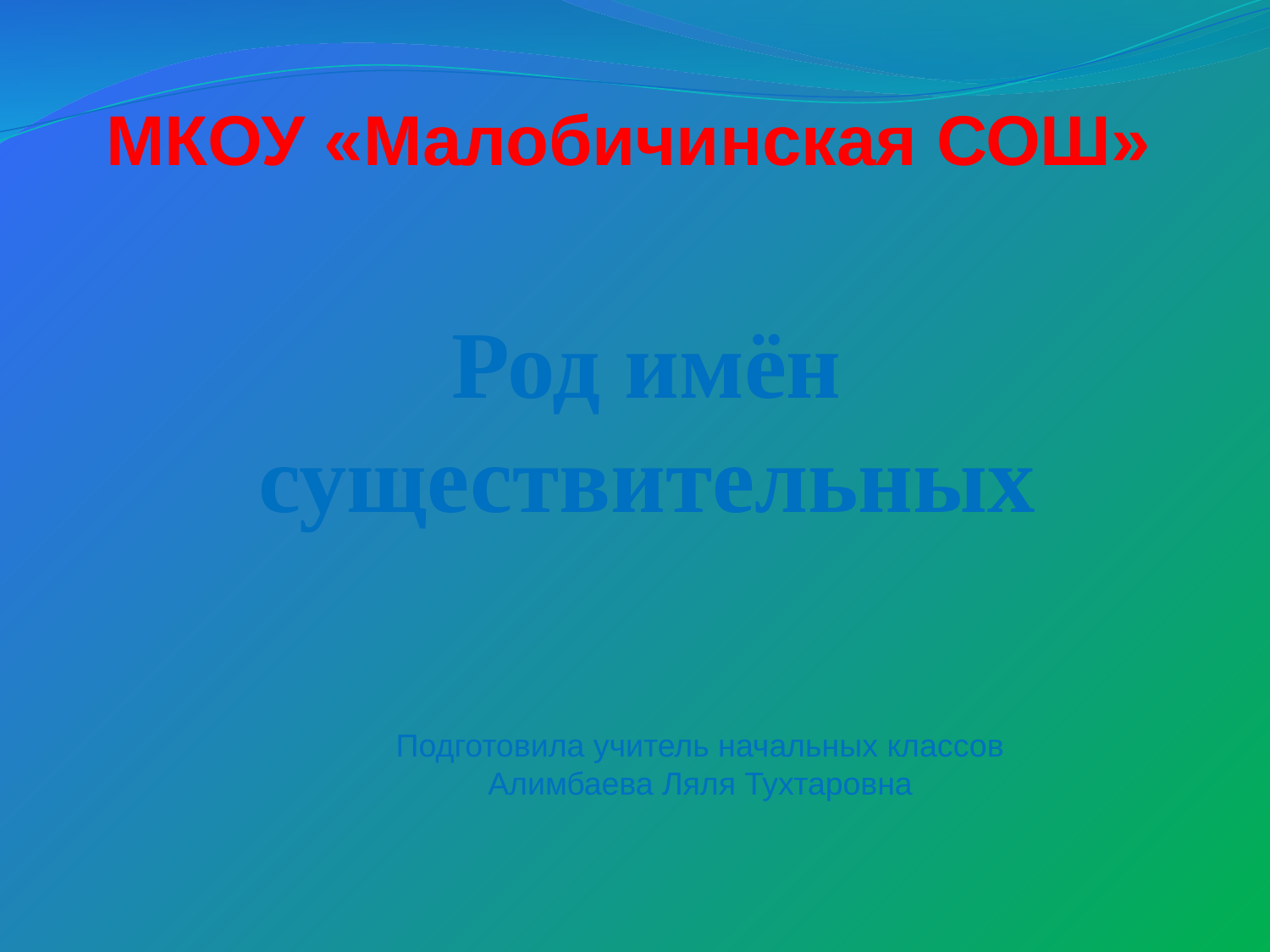

# МКОУ «Малобичинская СОШ»
Род имён существительных
Подготовила учитель начальных классов
Алимбаева Ляля Тухтаровна